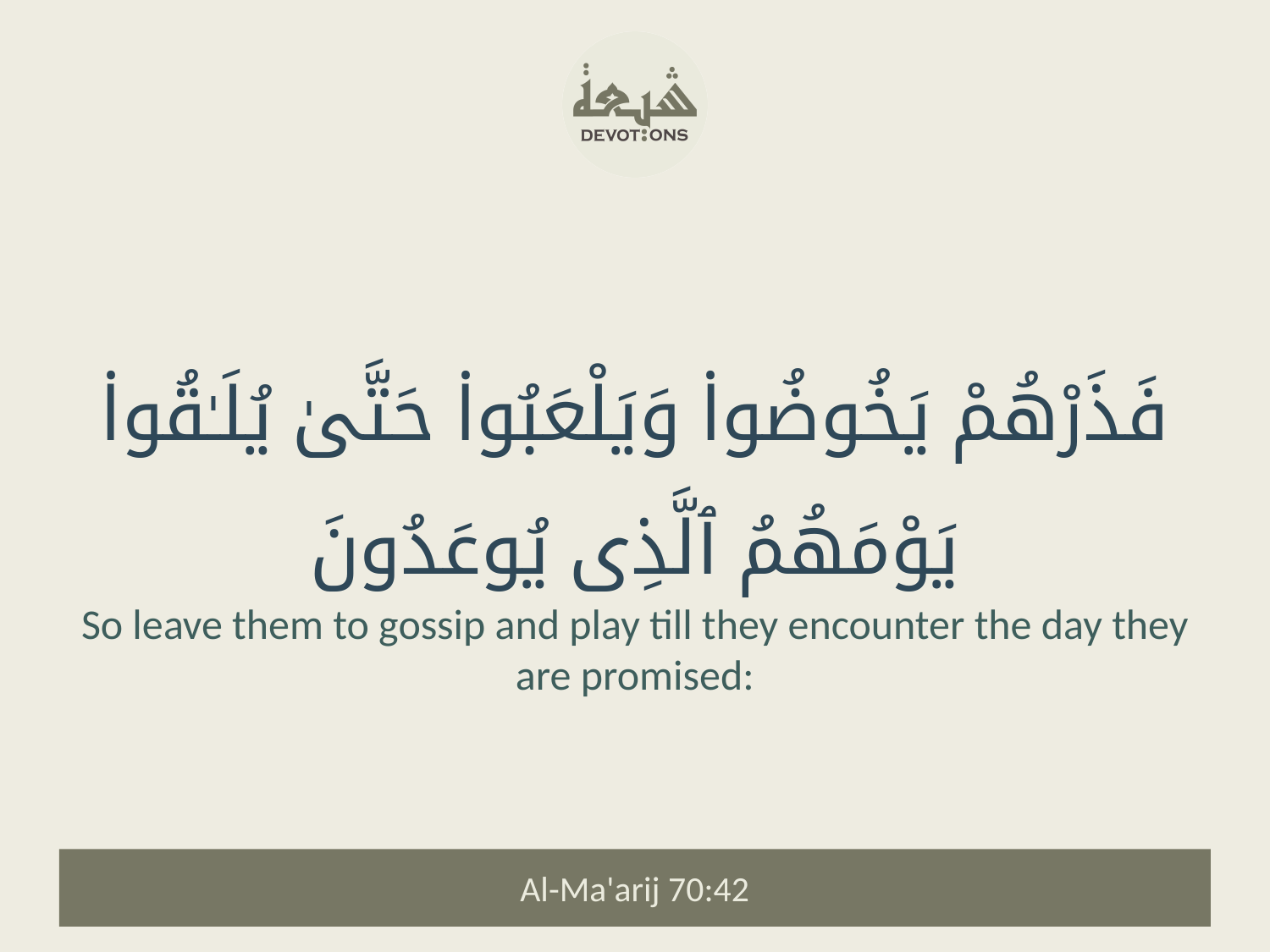

فَذَرْهُمْ يَخُوضُوا۟ وَيَلْعَبُوا۟ حَتَّىٰ يُلَـٰقُوا۟ يَوْمَهُمُ ٱلَّذِى يُوعَدُونَ
So leave them to gossip and play till they encounter the day they are promised:
Al-Ma'arij 70:42